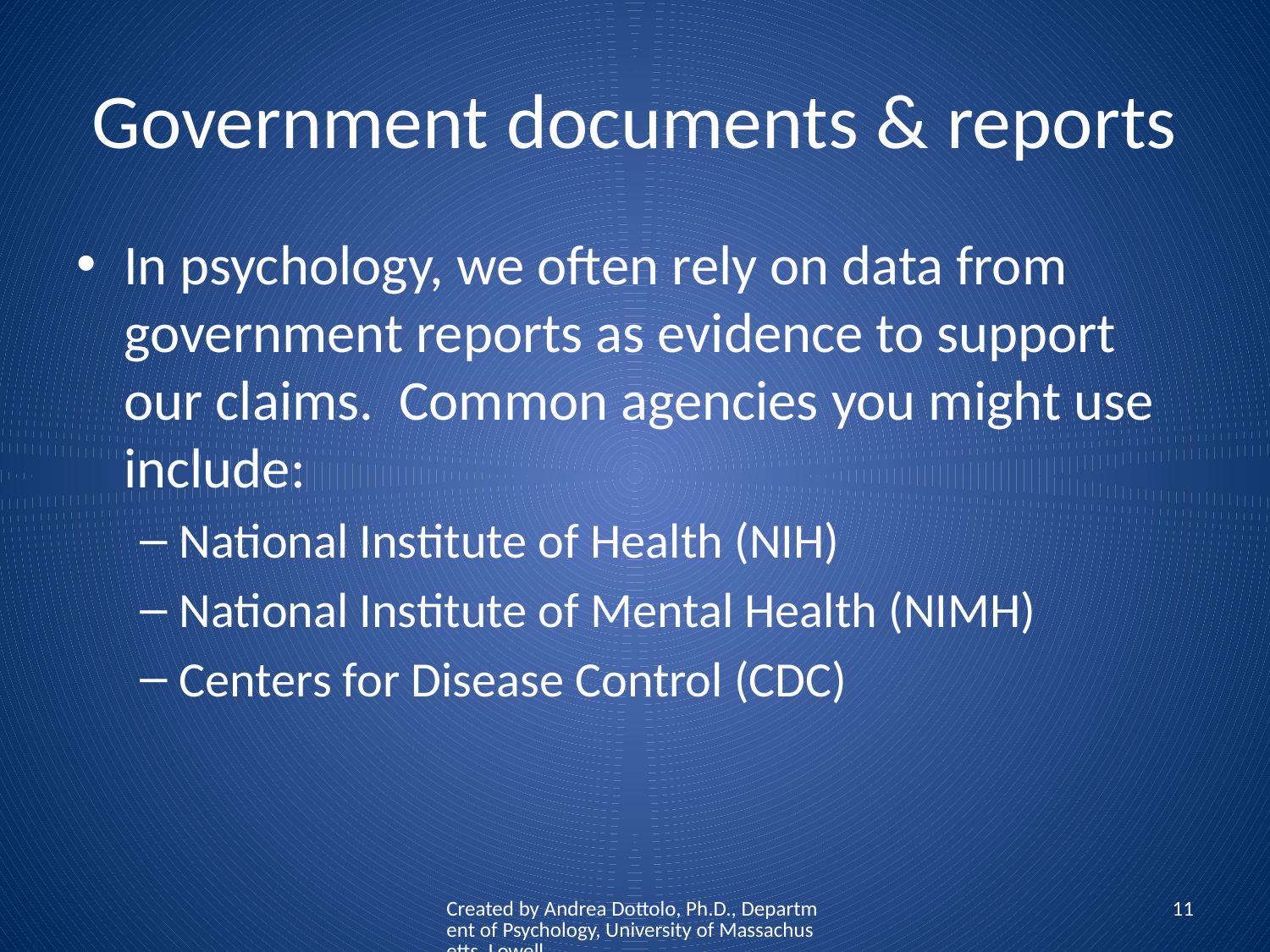

# Government documents & reports
In psychology, we often rely on data from government reports as evidence to support our claims.  Common agencies you might use include:
National Institute of Health (NIH)
National Institute of Mental Health (NIMH)
Centers for Disease Control (CDC)
Created by Andrea Dottolo, Ph.D., Department of Psychology, University of Massachusetts, Lowell
11